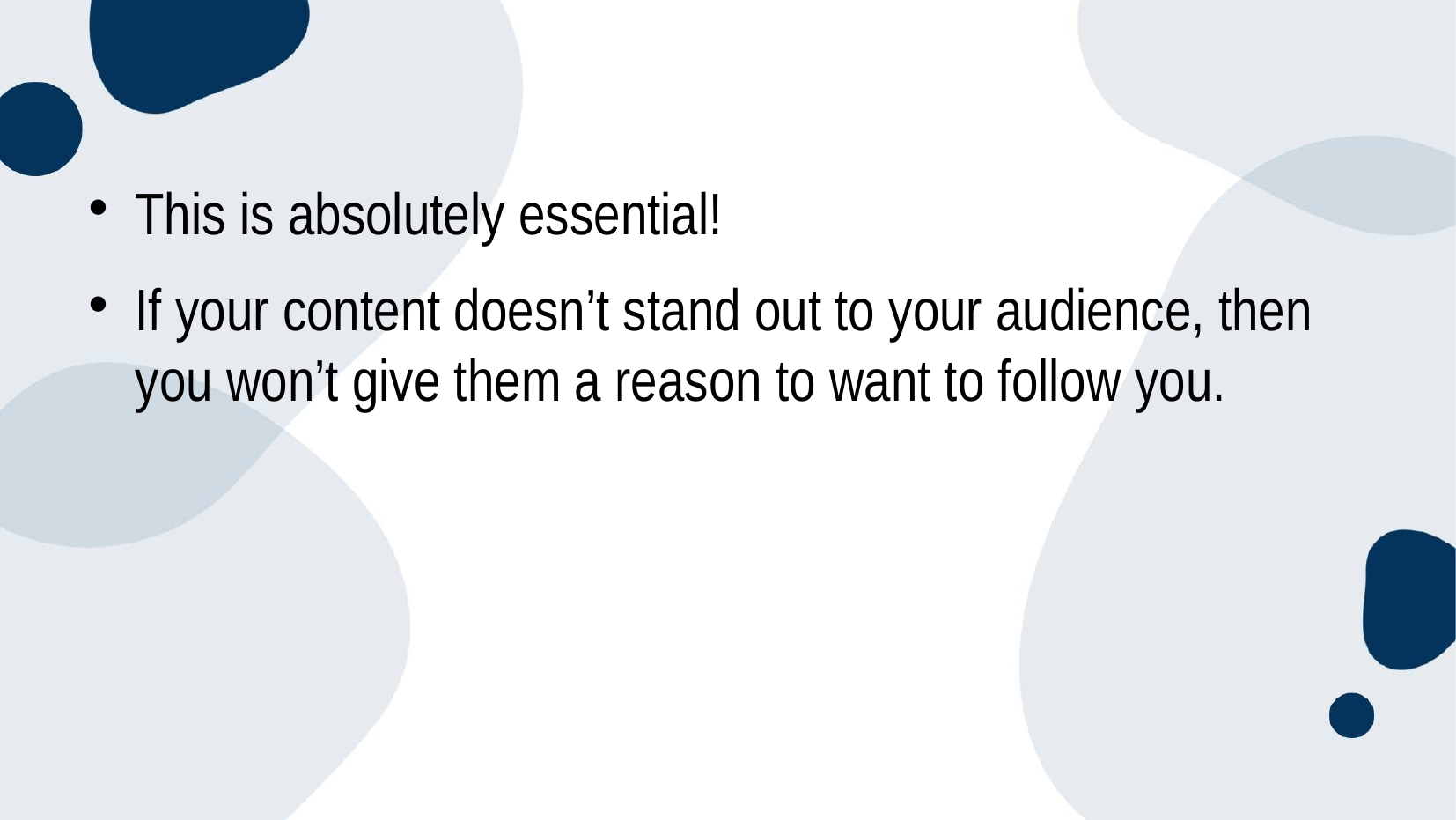

This is absolutely essential!
If your content doesn’t stand out to your audience, then you won’t give them a reason to want to follow you.